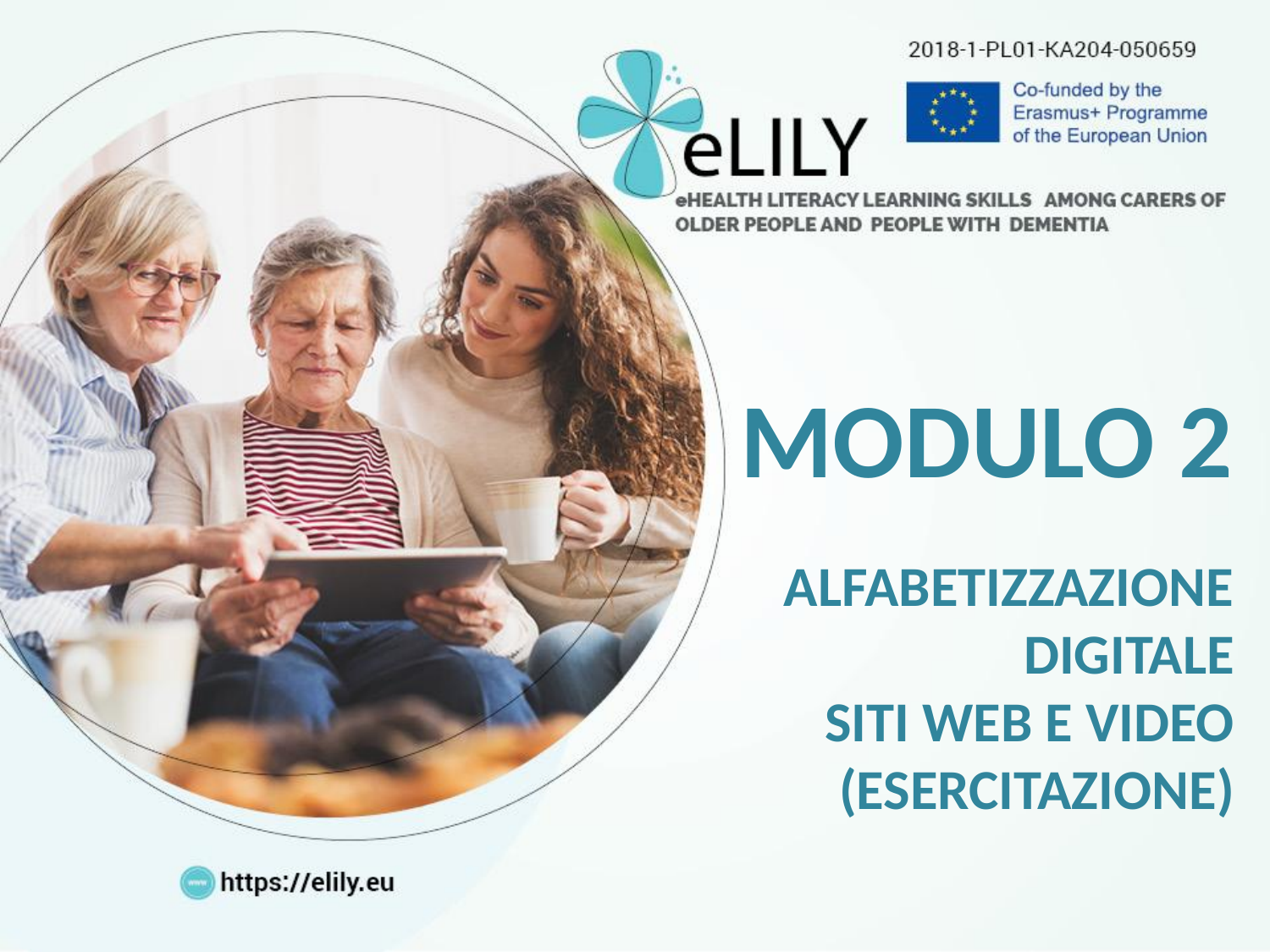

MODULO 2
ALFABETIZZAZIONE DIGITALE
Siti web e video (esercitazione)